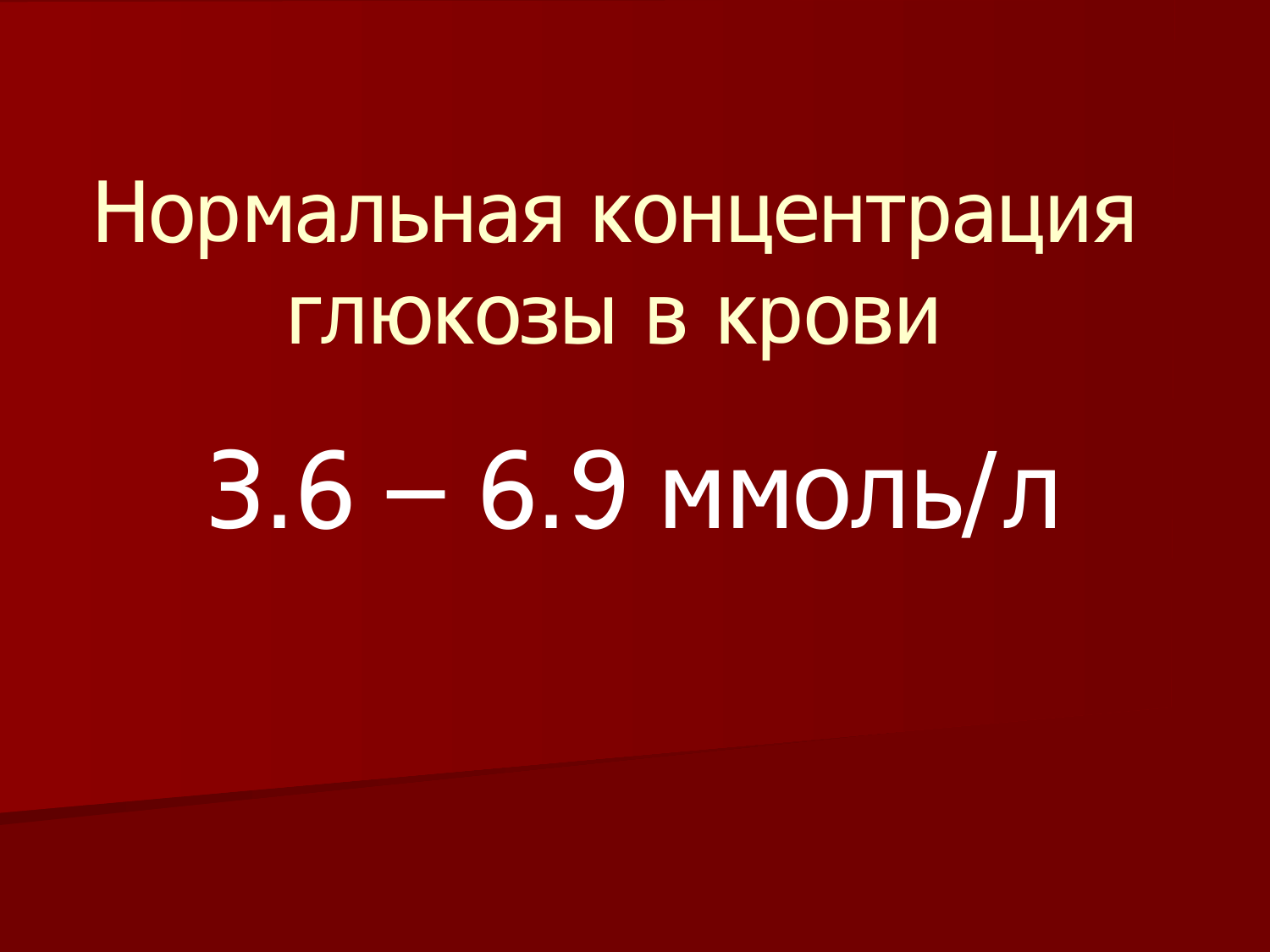

# Нормальная концентрация глюкозы в крови
3.6 – 6.9 ммоль/л